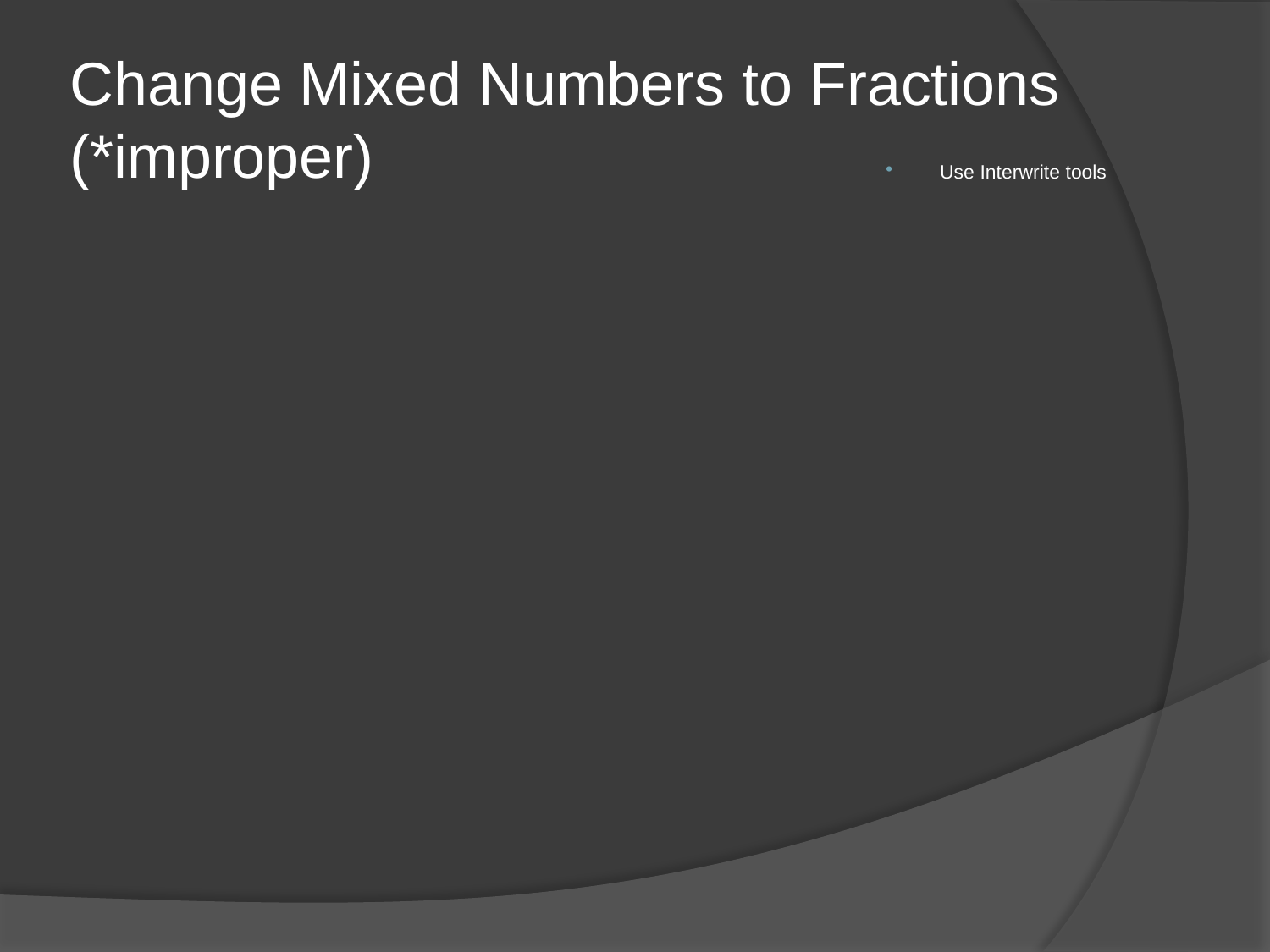

# Change Mixed Numbers to Fractions (*improper)
Use Interwrite tools